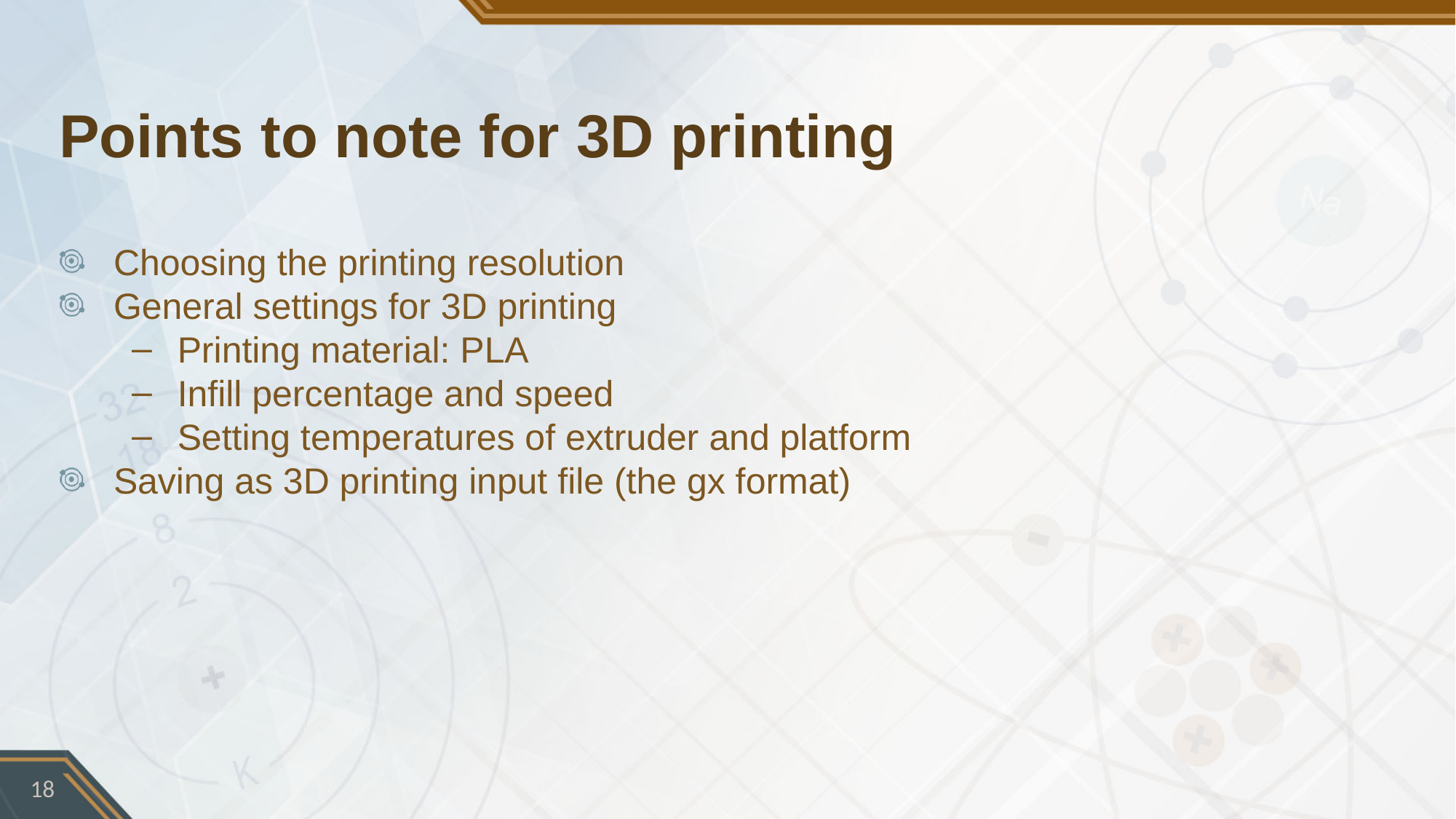

# Points to note for 3D printing
Choosing the printing resolution
General settings for 3D printing
Printing material: PLA
Infill percentage and speed
Setting temperatures of extruder and platform
Saving as 3D printing input file (the gx format)
18